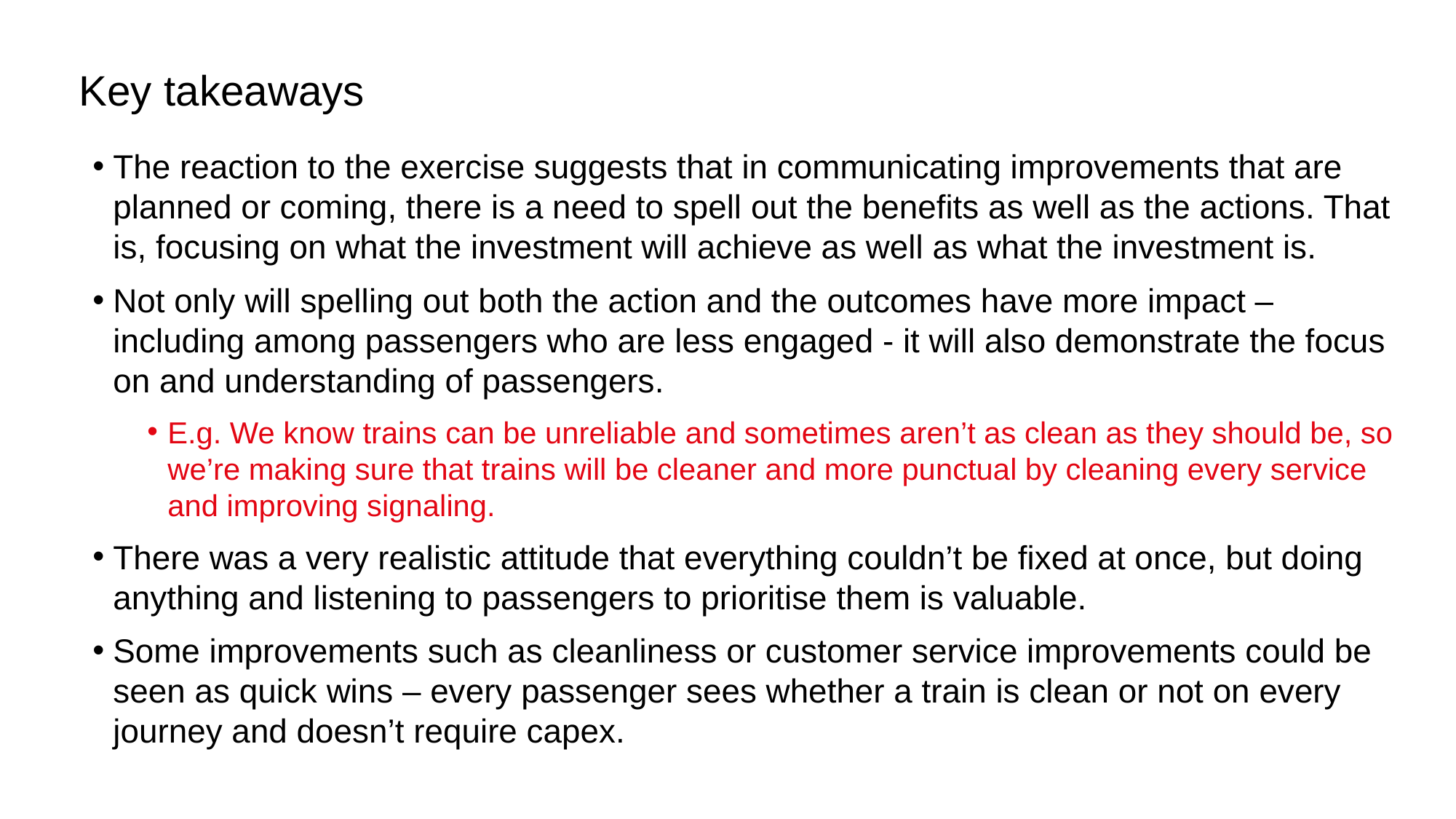

# Key takeaways
The reaction to the exercise suggests that in communicating improvements that are planned or coming, there is a need to spell out the benefits as well as the actions. That is, focusing on what the investment will achieve as well as what the investment is.
Not only will spelling out both the action and the outcomes have more impact – including among passengers who are less engaged - it will also demonstrate the focus on and understanding of passengers.
E.g. We know trains can be unreliable and sometimes aren’t as clean as they should be, so we’re making sure that trains will be cleaner and more punctual by cleaning every service and improving signaling.
There was a very realistic attitude that everything couldn’t be fixed at once, but doing anything and listening to passengers to prioritise them is valuable.
Some improvements such as cleanliness or customer service improvements could be seen as quick wins – every passenger sees whether a train is clean or not on every journey and doesn’t require capex.